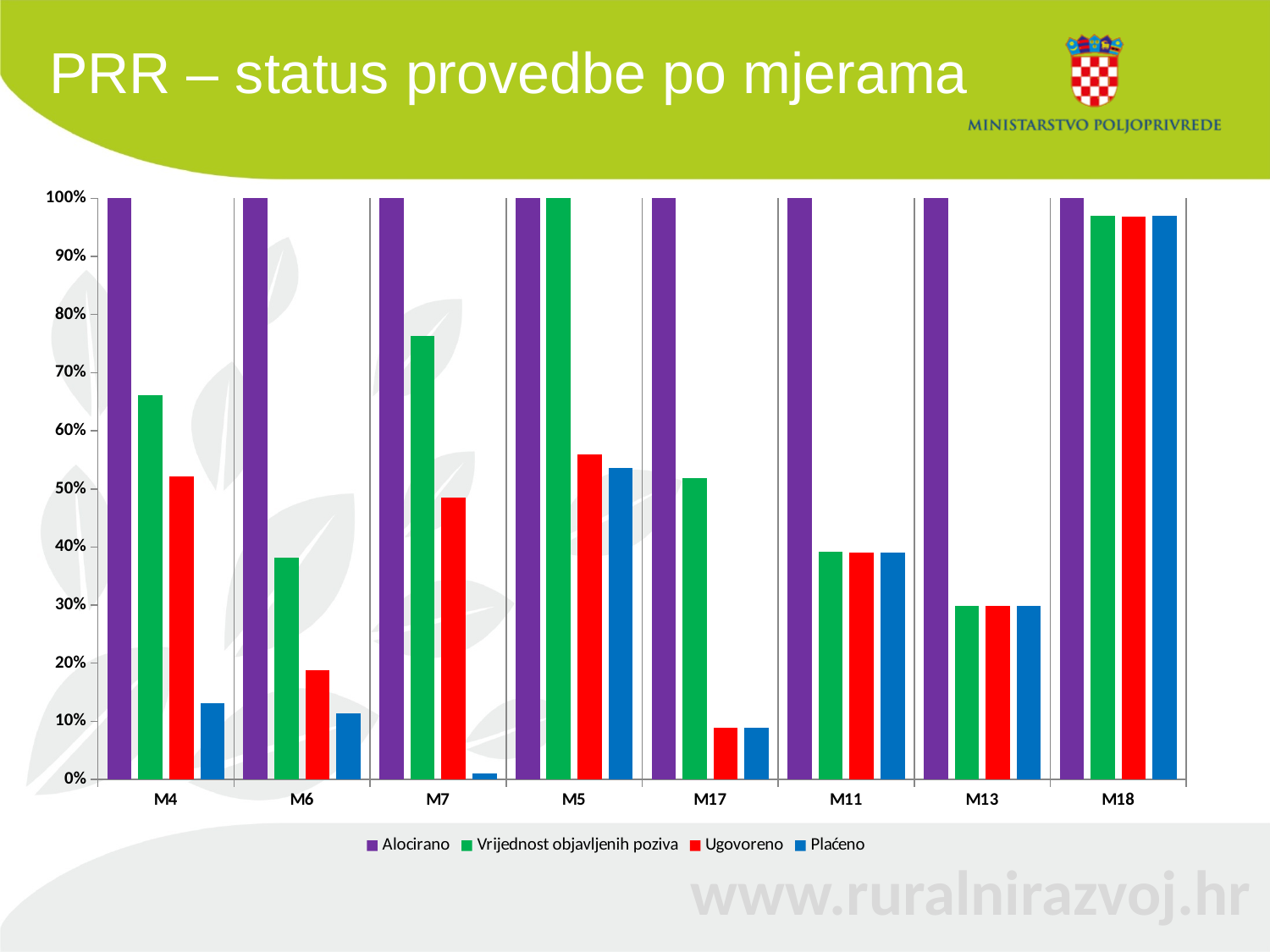

# PRR – status provedbe po mjerama

### Chart

| Category | Alocirano | Vrijednost objavljenih poziva | Ugovoreno | Plaćeno |
|---|---|---|---|---|
| M4 | 1.0 | 0.6614573563612175 | 0.522056387865642 | 0.13054223487315447 |
| M6 | 1.0 | 0.3813155122081636 | 0.18758666411753017 | 0.1129262171040072 |
| M7 | 1.0 | 0.7630996739933616 | 0.4854355095687308 | 0.009685958701327418 |
| M5 | 1.0 | 1.0 | 0.5590005937083025 | 0.5353085951042288 |
| M17 | 1.0 | 0.5190656818578336 | 0.0888134466899349 | 0.08911650663095297 |
| M11 | 1.0 | 0.3924 | 0.391090813698787 | 0.391090813698787 |
| M13 | 1.0 | 0.29858737723880596 | 0.2982071123756219 | 0.2983970097636816 |
| M18 | 1.0 | 0.9692971282931188 | 0.9690882060411081 | 0.96947941590706 |